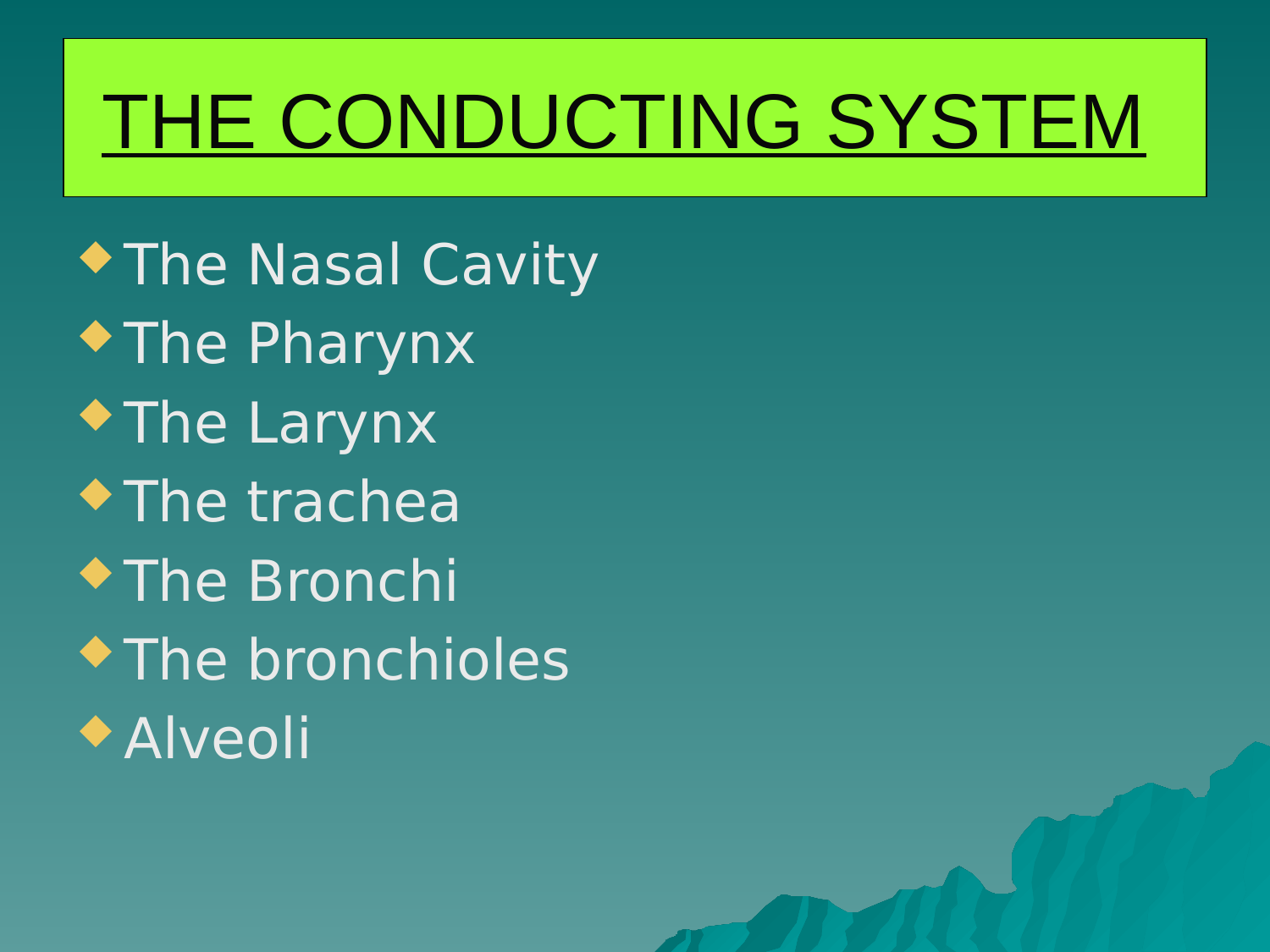

# THE CONDUCTING SYSTEM
The Nasal Cavity
The Pharynx
The Larynx
The trachea
The Bronchi
The bronchioles
Alveoli